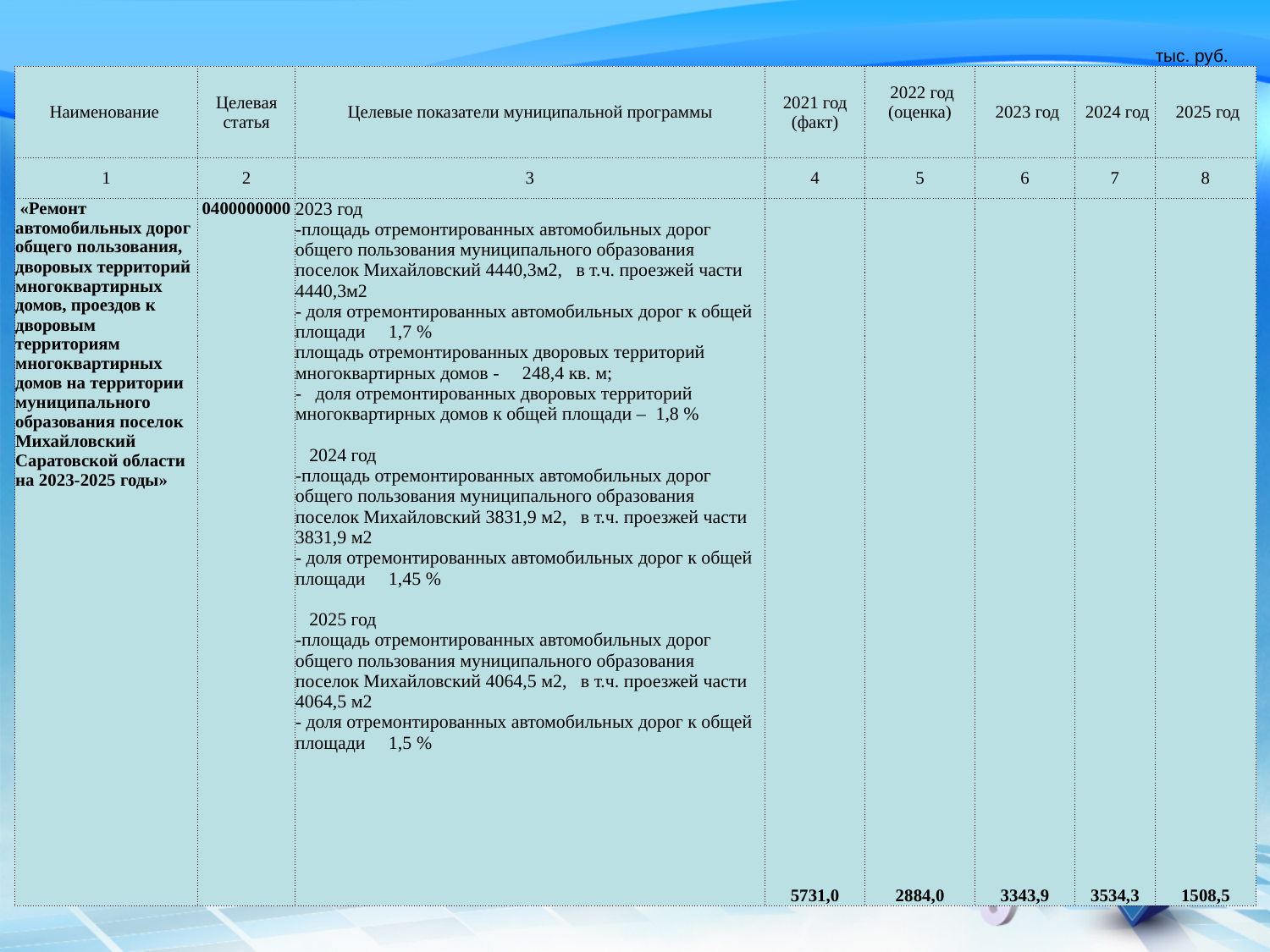

|  |  |  |  |  |  |  |  |
| --- | --- | --- | --- | --- | --- | --- | --- |
|  |  |  |  |  |  |  | тыс. руб. |
| Наименование | Целевая статья | Целевые показатели муниципальной программы | 2021 год (факт) | 2022 год (оценка) | 2023 год | 2024 год | 2025 год |
| 1 | 2 | 3 | 4 | 5 | 6 | 7 | 8 |
| «Ремонт автомобильных дорог общего пользования, дворовых территорий многоквартирных домов, проездов к дворовым территориям многоквартирных домов на территории муниципального образования поселок Михайловский Саратовской области на 2023-2025 годы» | 0400000000 | 2023 год -площадь отремонтированных автомобильных дорог общего пользования муниципального образования поселок Михайловский 4440,3м2, в т.ч. проезжей части 4440,3м2 - доля отремонтированных автомобильных дорог к общей площади 1,7 % площадь отремонтированных дворовых территорий многоквартирных домов - 248,4 кв. м; - доля отремонтированных дворовых территорий многоквартирных домов к общей площади – 1,8 % 2024 год -площадь отремонтированных автомобильных дорог общего пользования муниципального образования поселок Михайловский 3831,9 м2, в т.ч. проезжей части 3831,9 м2 - доля отремонтированных автомобильных дорог к общей площади 1,45 %   2025 год -площадь отремонтированных автомобильных дорог общего пользования муниципального образования поселок Михайловский 4064,5 м2, в т.ч. проезжей части 4064,5 м2 - доля отремонтированных автомобильных дорог к общей площади 1,5 % | 5731,0 | 2884,0 | 3343,9 | 3534,3 | 1508,5 |